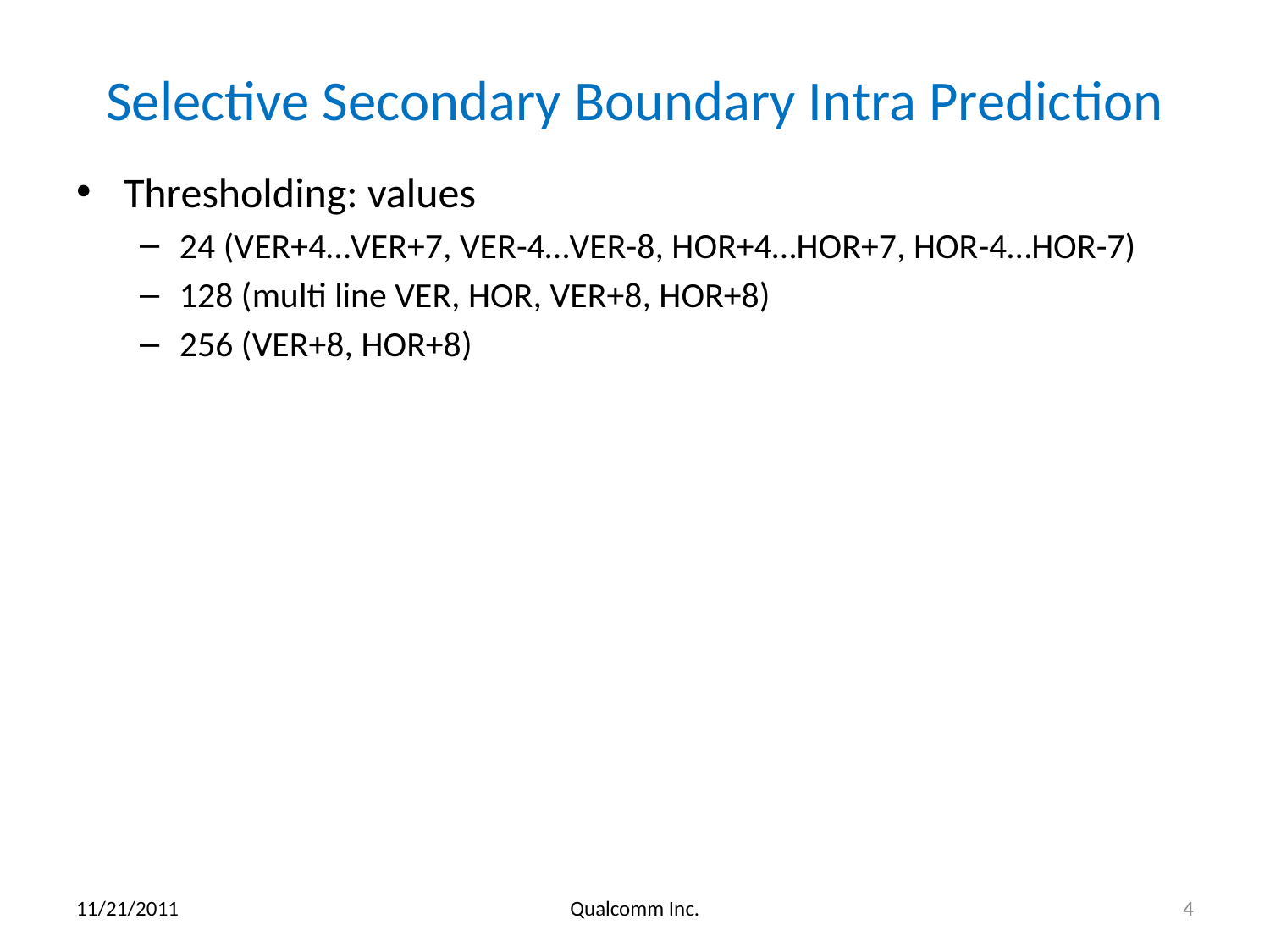

# Selective Secondary Boundary Intra Prediction
Thresholding: values
24 (VER+4…VER+7, VER-4…VER-8, HOR+4…HOR+7, HOR-4…HOR-7)
128 (multi line VER, HOR, VER+8, HOR+8)
256 (VER+8, HOR+8)
11/21/2011
Qualcomm Inc.
4